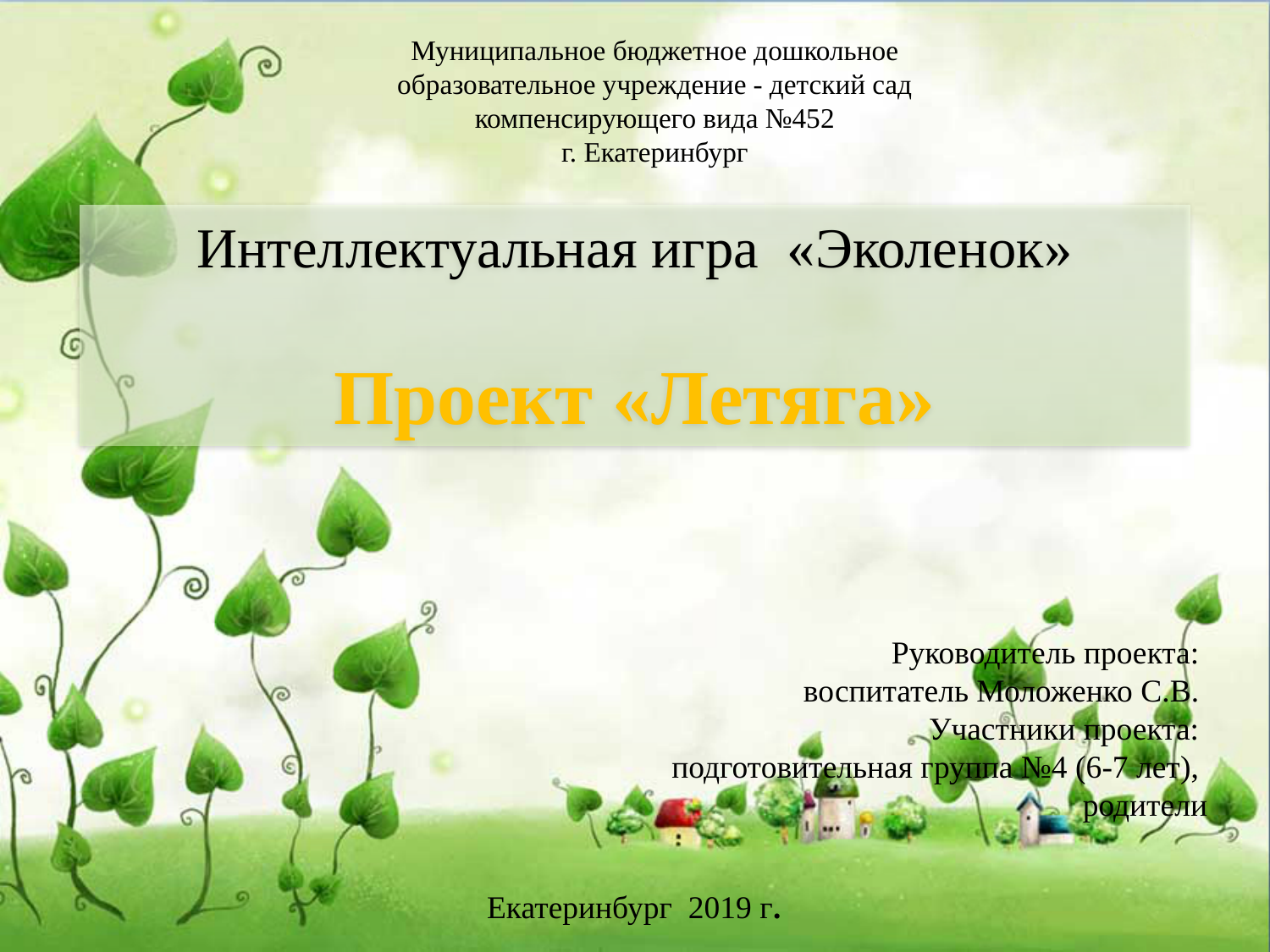

Муниципальное бюджетное дошкольное
образовательное учреждение - детский сад
компенсирующего вида №452
г. Екатеринбург
Интеллектуальная игра  «Эколенок»

Проект «Летяга»
Руководитель проекта:
воспитатель Моложенко С.В.
Участники проекта:
подготовительная группа №4 (6-7 лет),
родители
 Екатеринбург  2019 г.